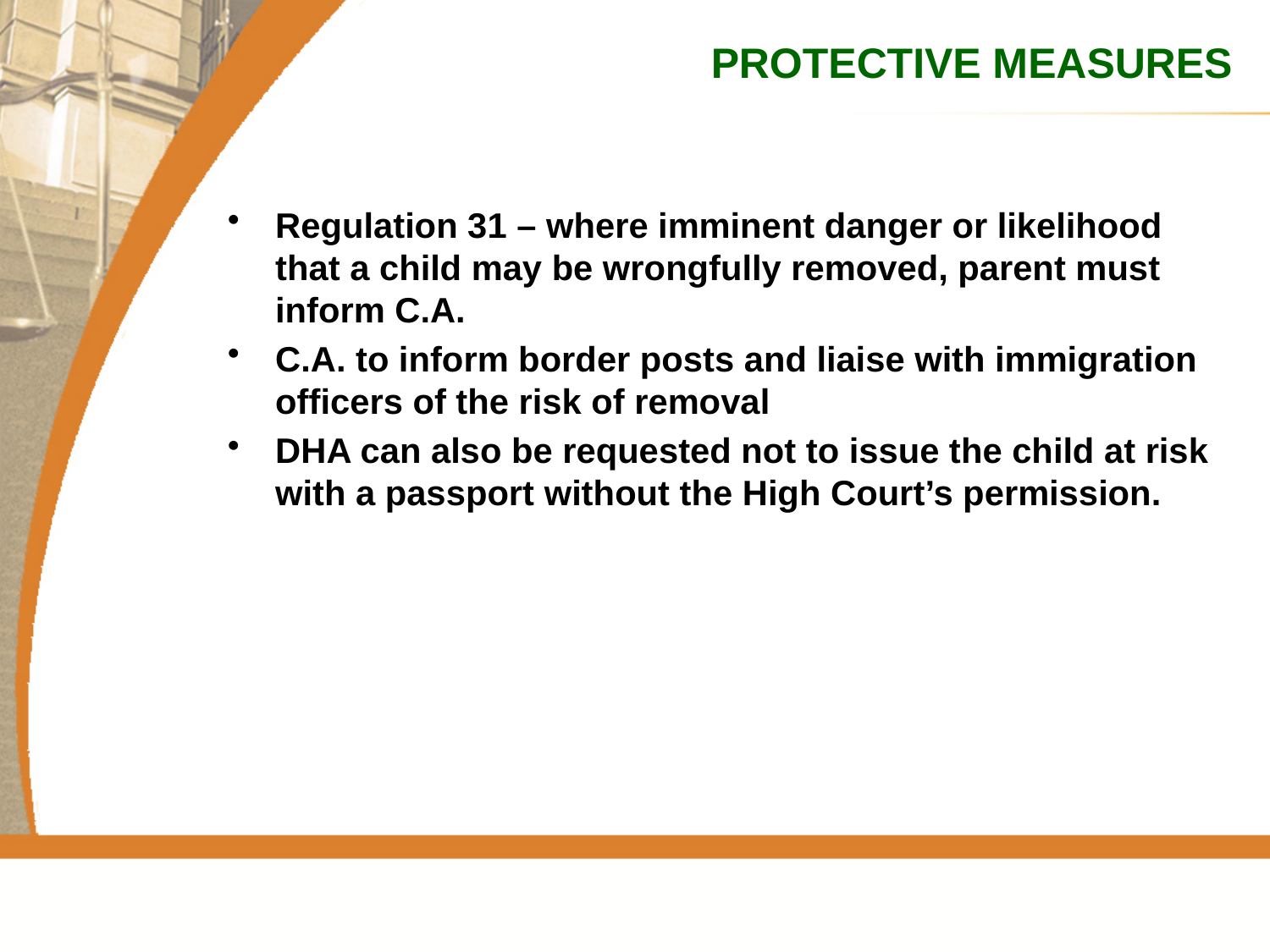

# PROTECTIVE MEASURES
Regulation 31 – where imminent danger or likelihood that a child may be wrongfully removed, parent must inform C.A.
C.A. to inform border posts and liaise with immigration officers of the risk of removal
DHA can also be requested not to issue the child at risk with a passport without the High Court’s permission.